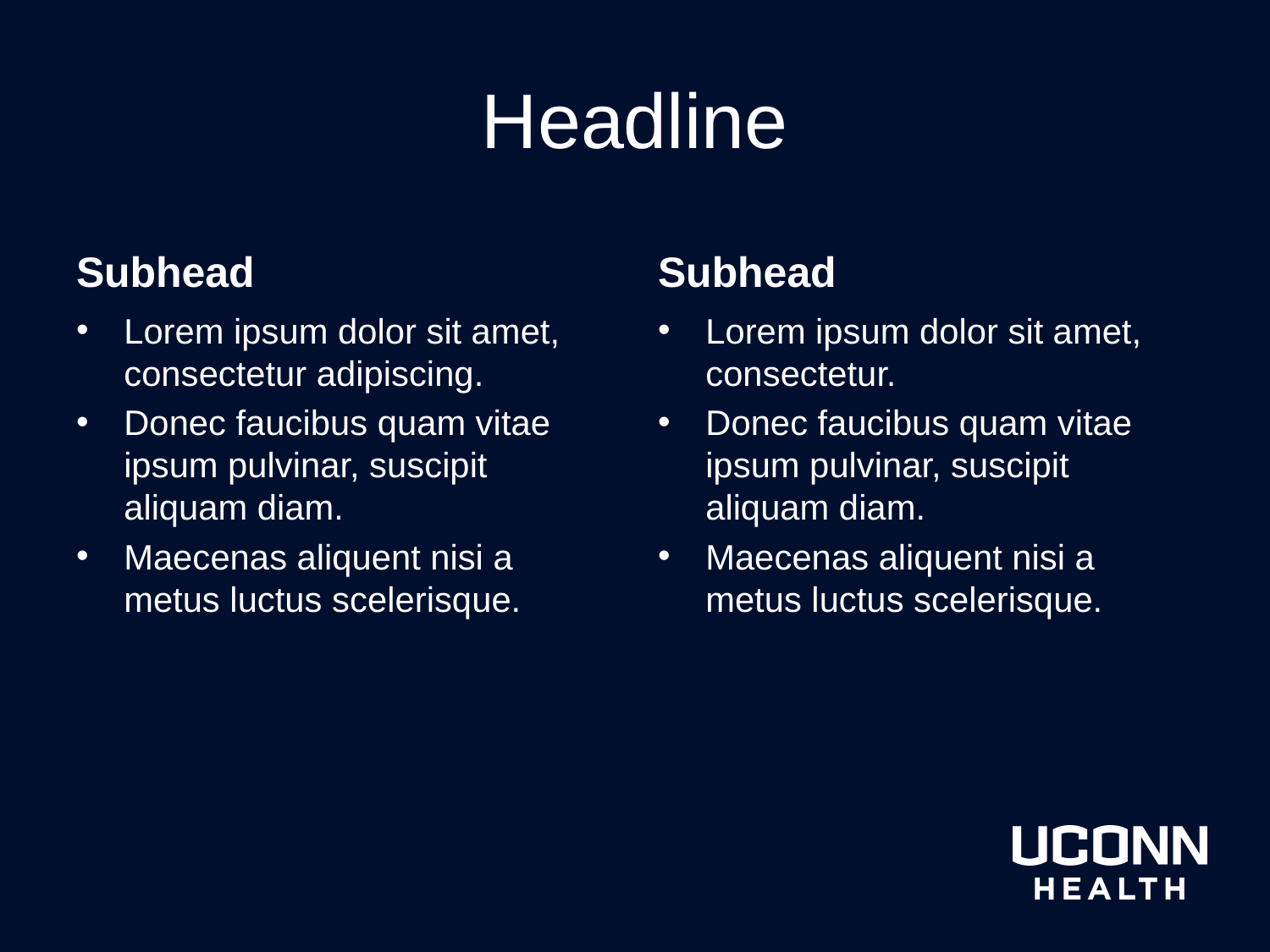

# Headline
Subhead
Subhead
Lorem ipsum dolor sit amet, consectetur adipiscing.
Donec faucibus quam vitae ipsum pulvinar, suscipit aliquam diam.
Maecenas aliquent nisi a metus luctus scelerisque.
Lorem ipsum dolor sit amet, consectetur.
Donec faucibus quam vitae ipsum pulvinar, suscipit aliquam diam.
Maecenas aliquent nisi a metus luctus scelerisque.